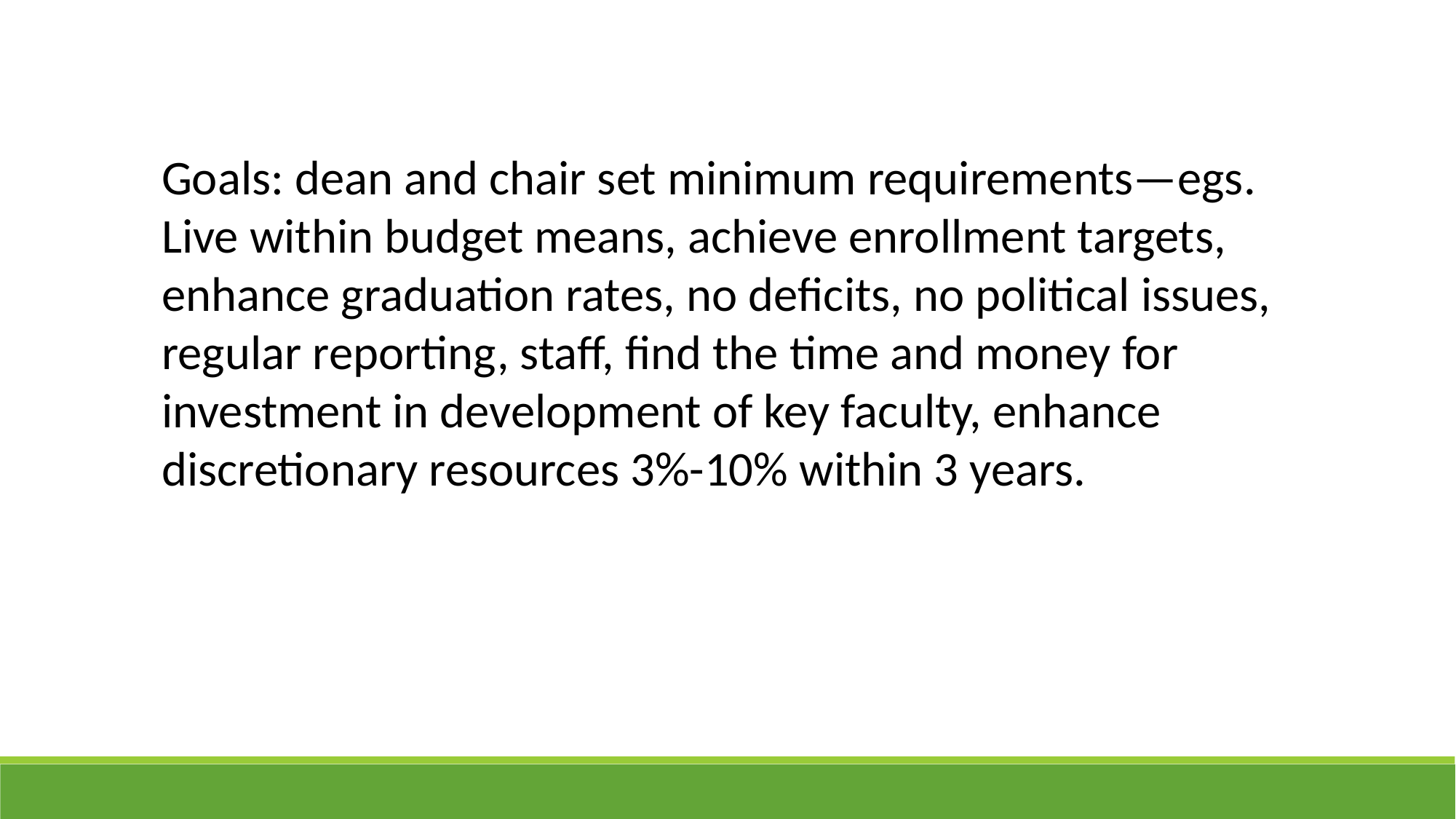

Goals: dean and chair set minimum requirements—egs. Live within budget means, achieve enrollment targets, enhance graduation rates, no deficits, no political issues, regular reporting, staff, find the time and money for investment in development of key faculty, enhance discretionary resources 3%-10% within 3 years.